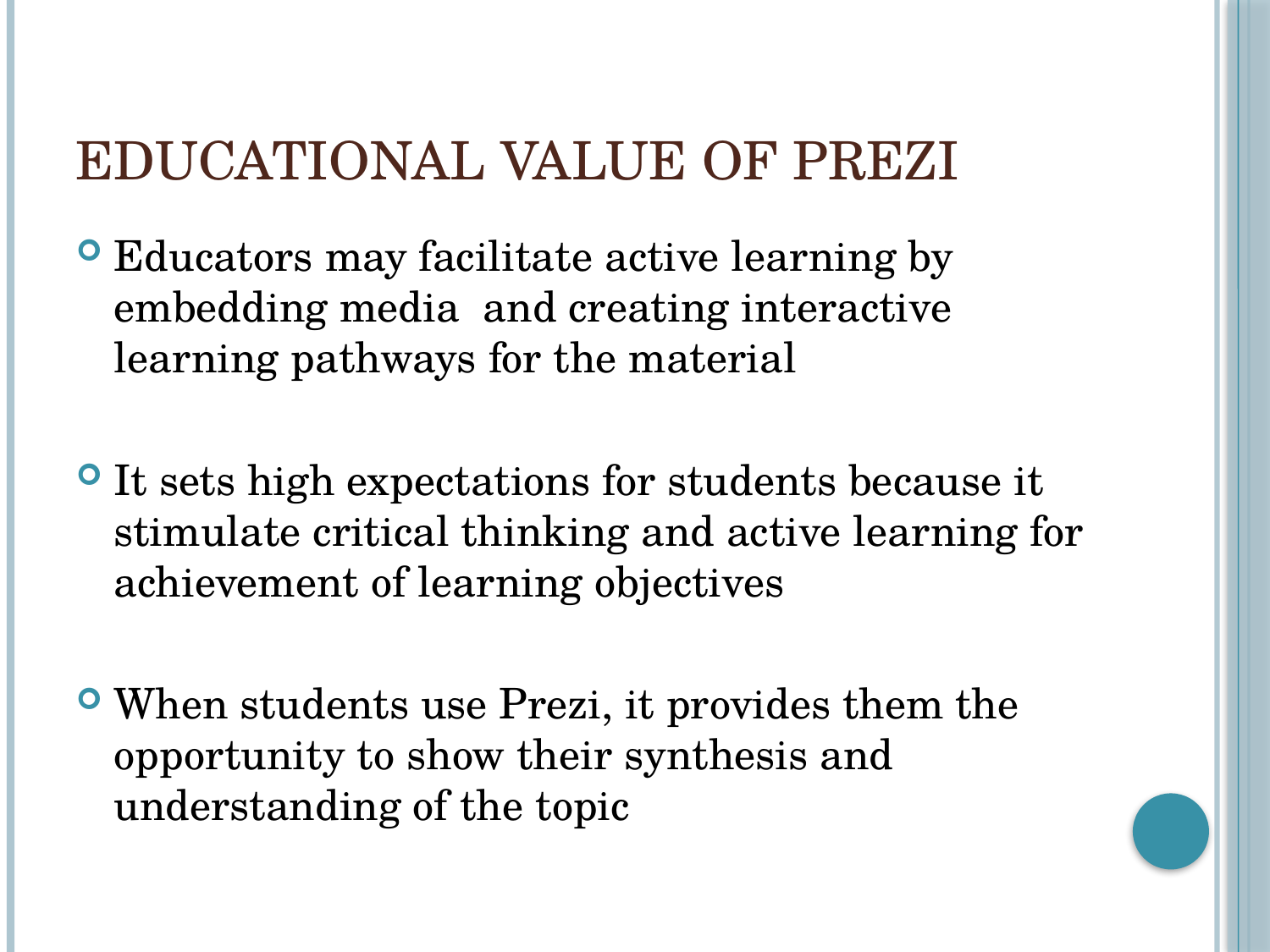

# Educational Value of Prezi
Educators may facilitate active learning by embedding media  and creating interactive learning pathways for the material

It sets high expectations for students because it stimulate critical thinking and active learning for achievement of learning objectives

When students use Prezi, it provides them the opportunity to show their synthesis and understanding of the topic